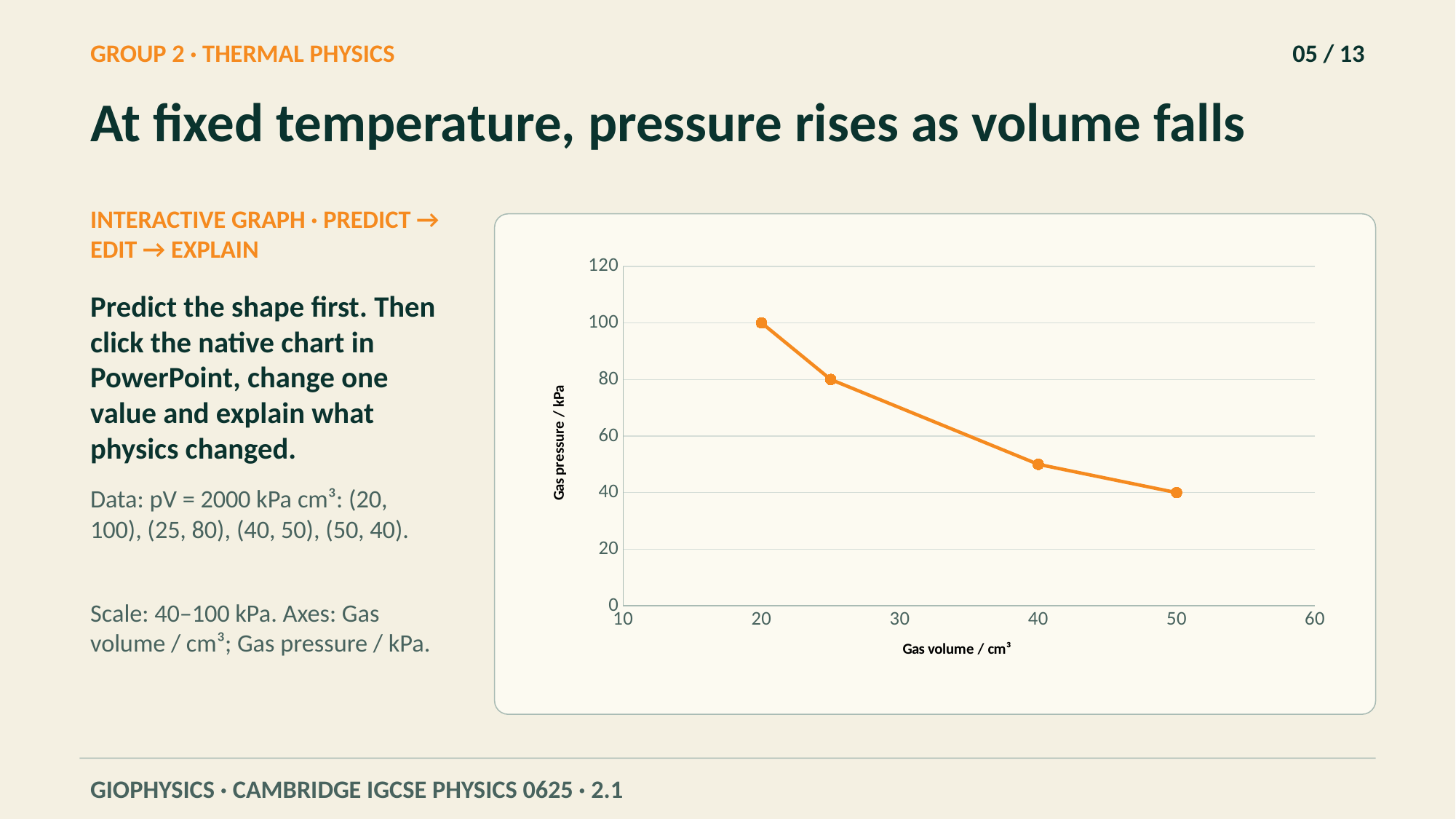

GROUP 2 · THERMAL PHYSICS
05 / 13
At fixed temperature, pressure rises as volume falls
INTERACTIVE GRAPH · PREDICT → EDIT → EXPLAIN

### Chart

| Category |  |
|---|---|
Predict the shape first. Then click the native chart in PowerPoint, change one value and explain what physics changed.
Data: pV = 2000 kPa cm³: (20, 100), (25, 80), (40, 50), (50, 40).
Scale: 40–100 kPa. Axes: Gas volume / cm³; Gas pressure / kPa.

GIOPHYSICS · CAMBRIDGE IGCSE PHYSICS 0625 · 2.1